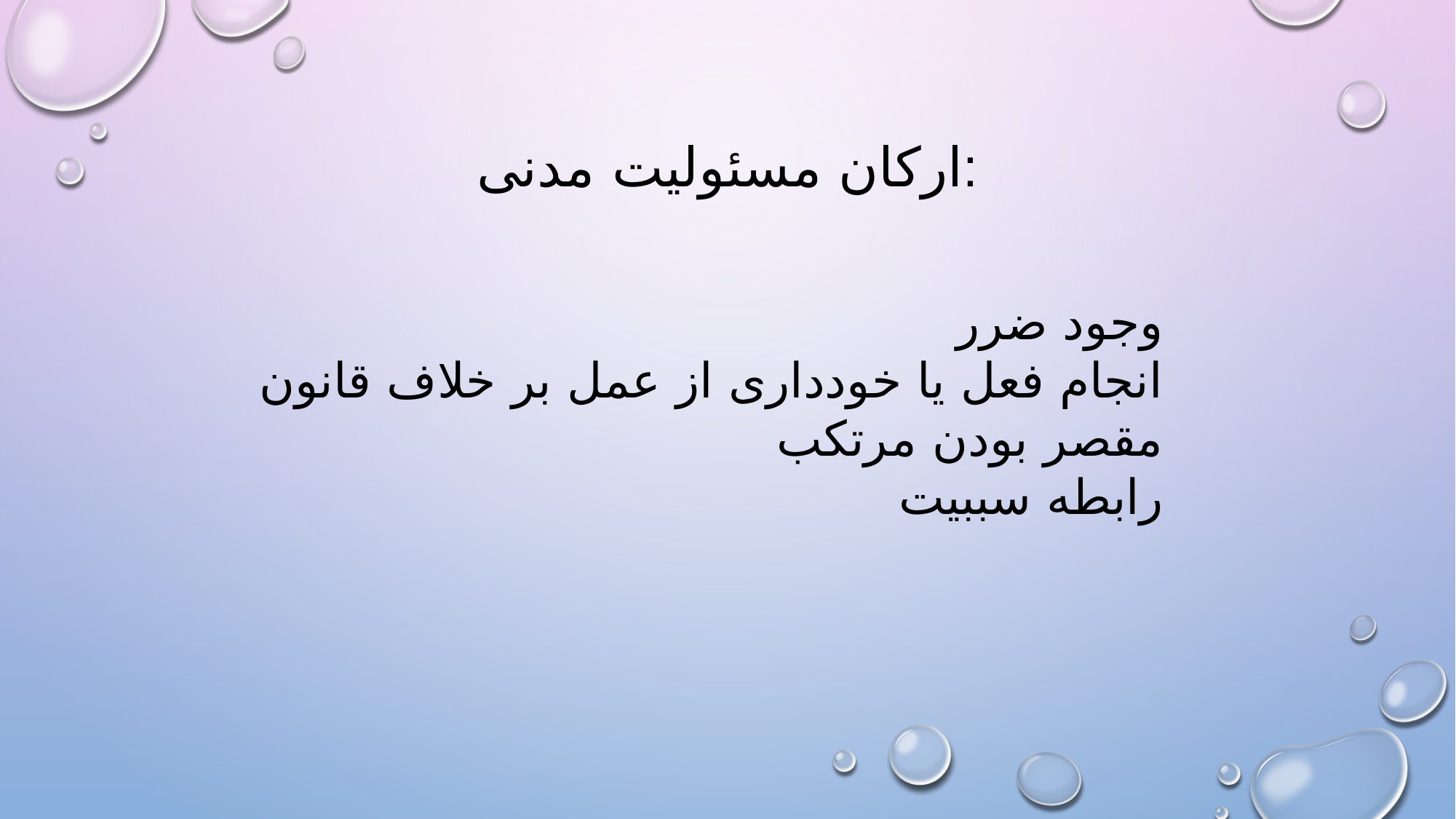

# ارکان مسئولیت مدنی:
وجود ضرر
انجام فعل یا خودداری از عمل بر خلاف قانون
مقصر بودن مرتکب
رابطه سببیت